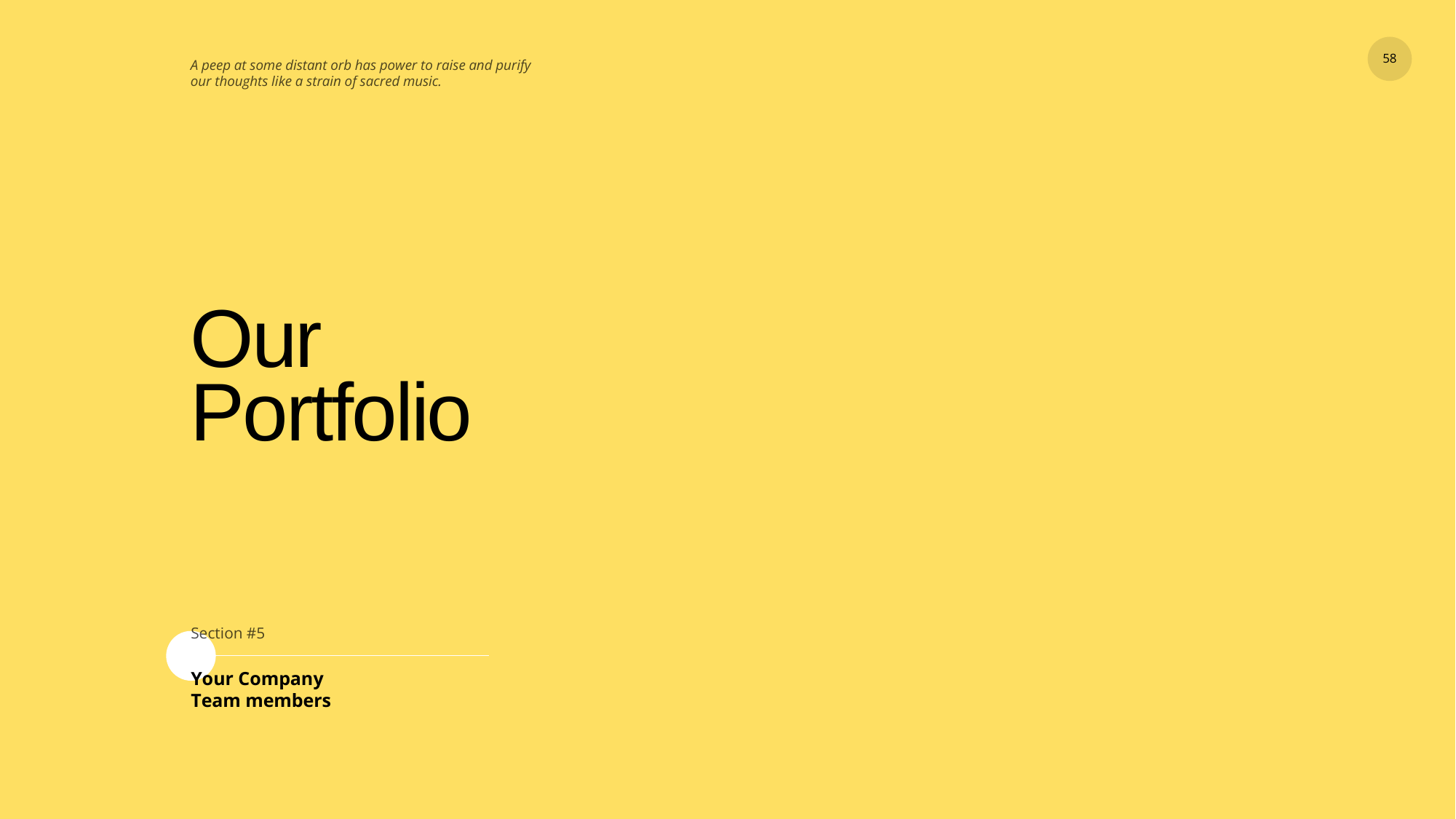

58
A peep at some distant orb has power to raise and purify our thoughts like a strain of sacred music.

# Our Portfolio
Section #5

Your Company
Team members